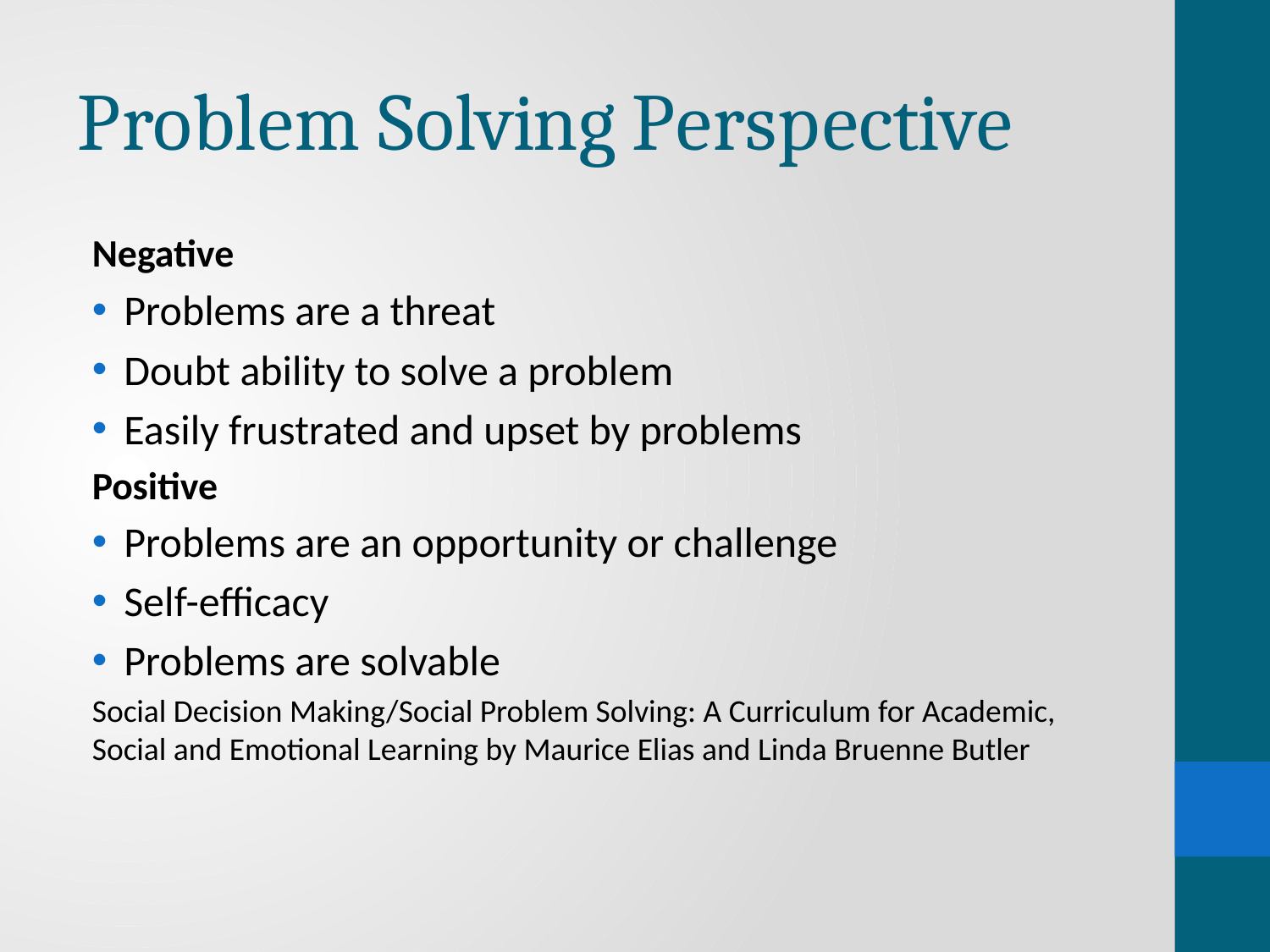

# Problem Solving Perspective
Negative
Problems are a threat
Doubt ability to solve a problem
Easily frustrated and upset by problems
Positive
Problems are an opportunity or challenge
Self-efficacy
Problems are solvable
Social Decision Making/Social Problem Solving: A Curriculum for Academic, Social and Emotional Learning by Maurice Elias and Linda Bruenne Butler